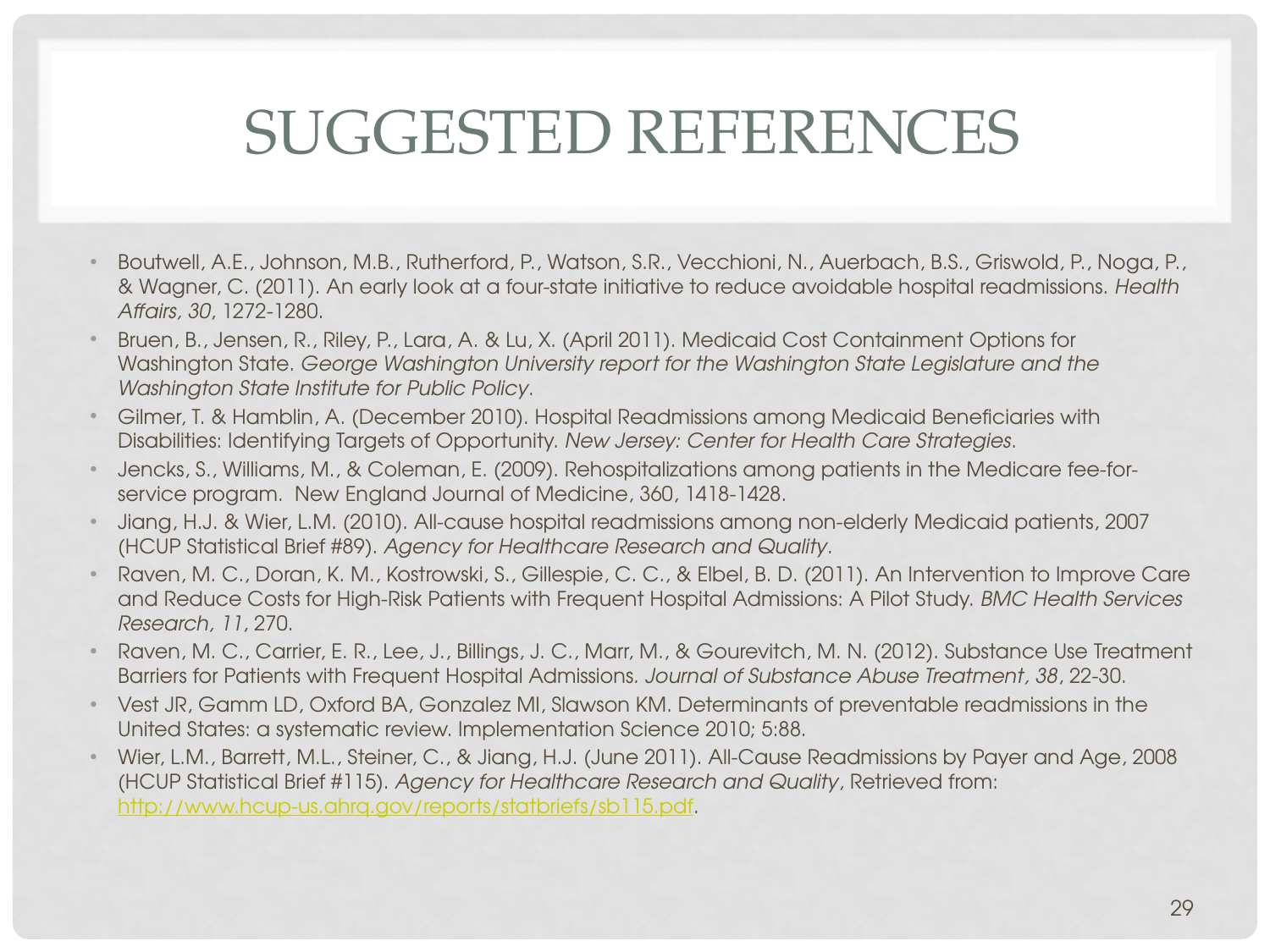

# Suggested references
Boutwell, A.E., Johnson, M.B., Rutherford, P., Watson, S.R., Vecchioni, N., Auerbach, B.S., Griswold, P., Noga, P., & Wagner, C. (2011). An early look at a four-state initiative to reduce avoidable hospital readmissions. Health Affairs, 30, 1272-1280.
Bruen, B., Jensen, R., Riley, P., Lara, A. & Lu, X. (April 2011). Medicaid Cost Containment Options for Washington State. George Washington University report for the Washington State Legislature and the Washington State Institute for Public Policy.
Gilmer, T. & Hamblin, A. (December 2010). Hospital Readmissions among Medicaid Beneficiaries with Disabilities: Identifying Targets of Opportunity. New Jersey: Center for Health Care Strategies.
Jencks, S., Williams, M., & Coleman, E. (2009). Rehospitalizations among patients in the Medicare fee-for-service program.  New England Journal of Medicine, 360, 1418-1428.
Jiang, H.J. & Wier, L.M. (2010). All-cause hospital readmissions among non-elderly Medicaid patients, 2007 (HCUP Statistical Brief #89). Agency for Healthcare Research and Quality.
Raven, M. C., Doran, K. M., Kostrowski, S., Gillespie, C. C., & Elbel, B. D. (2011). An Intervention to Improve Care and Reduce Costs for High-Risk Patients with Frequent Hospital Admissions: A Pilot Study. BMC Health Services Research, 11, 270.
Raven, M. C., Carrier, E. R., Lee, J., Billings, J. C., Marr, M., & Gourevitch, M. N. (2012). Substance Use Treatment Barriers for Patients with Frequent Hospital Admissions. Journal of Substance Abuse Treatment, 38, 22-30.
Vest JR, Gamm LD, Oxford BA, Gonzalez MI, Slawson KM. Determinants of preventable readmissions in the United States: a systematic review. Implementation Science 2010; 5:88.
Wier, L.M., Barrett, M.L., Steiner, C., & Jiang, H.J. (June 2011). All-Cause Readmissions by Payer and Age, 2008 (HCUP Statistical Brief #115). Agency for Healthcare Research and Quality, Retrieved from: http://www.hcup-us.ahrq.gov/reports/statbriefs/sb115.pdf.

29